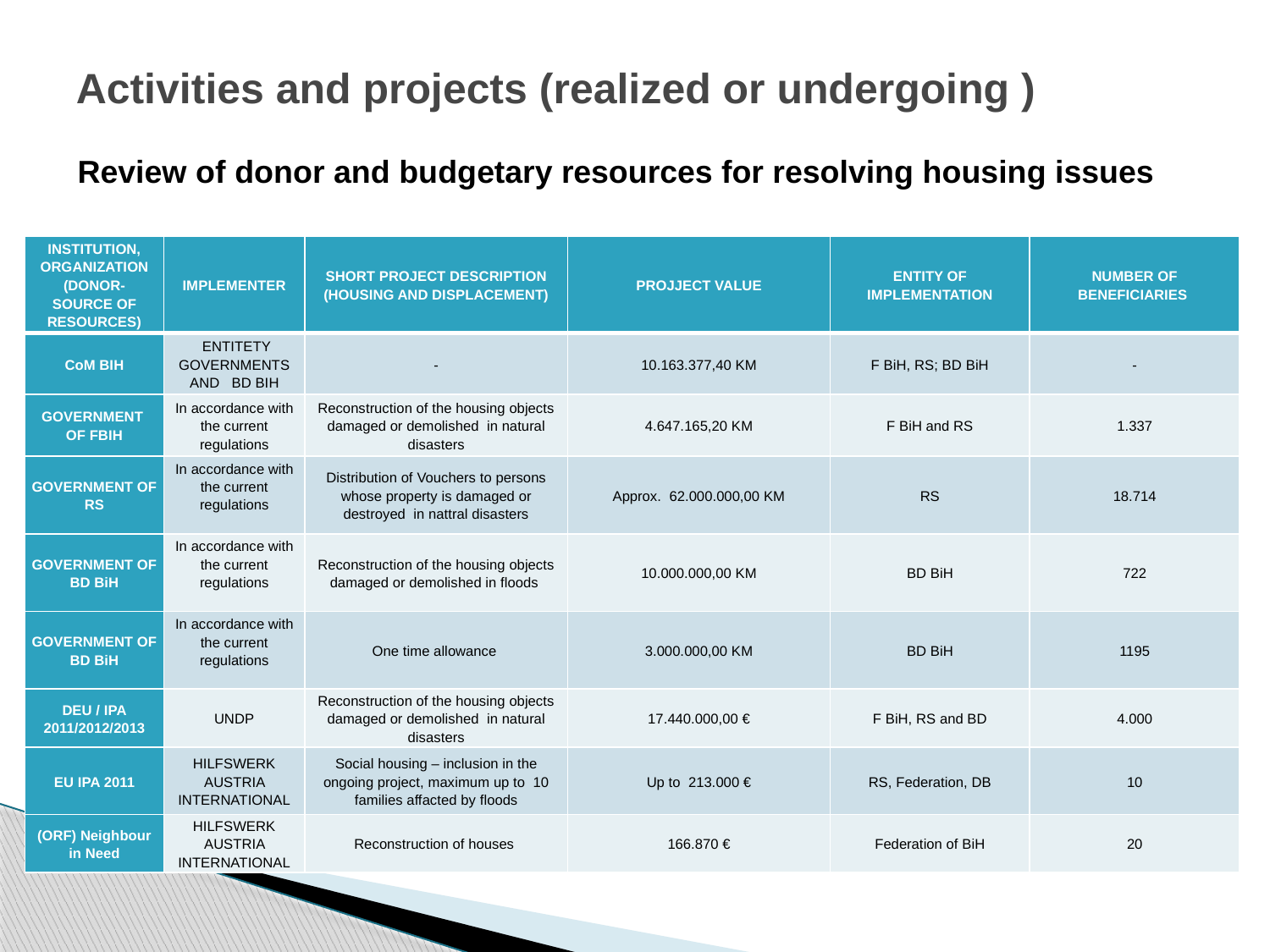

# Activities and projects (realized or undergoing )
Review of donor and budgetary resources for resolving housing issues

| INSTITUTION, ORGANIZATION (DONOR- SOURCE OF RESOURCES) | IMPLEMENTER | SHORT PROJECT DESCRIPTION (HOUSING AND DISPLACEMENT) | PROJJECT VALUE | ENTITY OF IMPLEMENTATION | NUMBER OF BENEFICIARIES |
| --- | --- | --- | --- | --- | --- |
| CoM BIH | ENTITETY GOVERNMENTS AND BD BIH | - | 10.163.377,40 KM | F BiH, RS; BD BiH | - |
| GOVERNMENT OF FBIH | In accordance with the current regulations | Reconstruction of the housing objects damaged or demolished in natural disasters | 4.647.165,20 KM | F BiH and RS | 1.337 |
| GOVERNMENT OF RS | In accordance with the current regulations | Distribution of Vouchers to persons whose property is damaged or destroyed in nattral disasters | Approx. 62.000.000,00 KM | RS | 18.714 |
| GOVERNMENT OF BD BiH | In accordance with the current regulations | Reconstruction of the housing objects damaged or demolished in floods | 10.000.000,00 KM | BD BiH | 722 |
| GOVERNMENT OF BD BiH | In accordance with the current regulations | One time allowance | 3.000.000,00 KM | BD BiH | 1195 |
| DEU / IPA 2011/2012/2013 | UNDP | Reconstruction of the housing objects damaged or demolished in natural disasters | 17.440.000,00 € | F BiH, RS and BD | 4.000 |
| EU IPA 2011 | HILFSWERK AUSTRIA INTERNATIONAL | Social housing – inclusion in the ongoing project, maximum up to 10 families affacted by floods | Up to 213.000 € | RS, Federation, DB | 10 |
| (ORF) Neighbour in Need | HILFSWERK AUSTRIA INTERNATIONAL | Reconstruction of houses | 166.870 € | Federation of BiH | 20 |